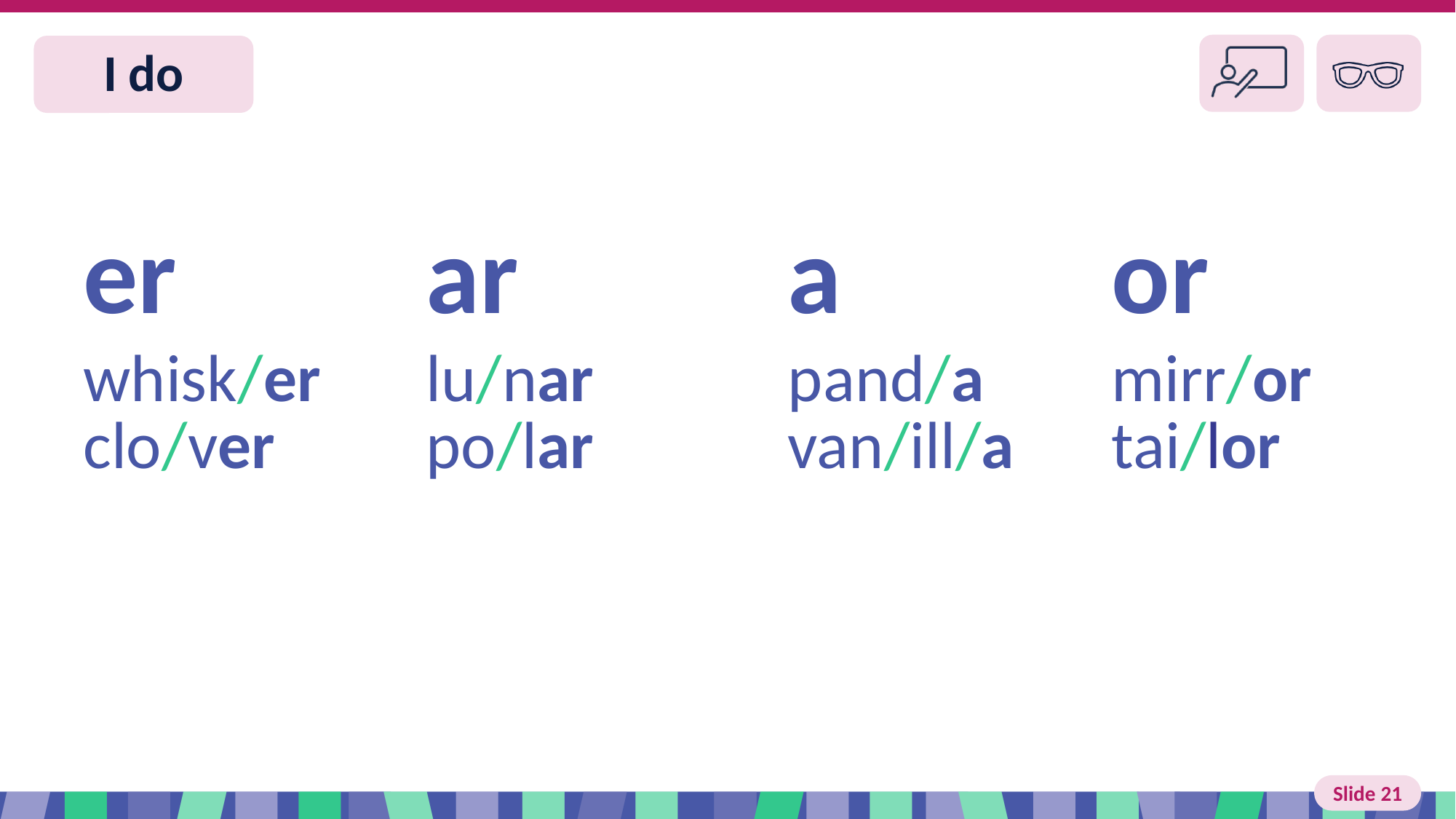

Slide 21 I do
| er | ar | a | or |
| --- | --- | --- | --- |
| whisk/er clo/ver | lu/nar po/lar | pand/a van/ill/a | mirr/or tai/lor |